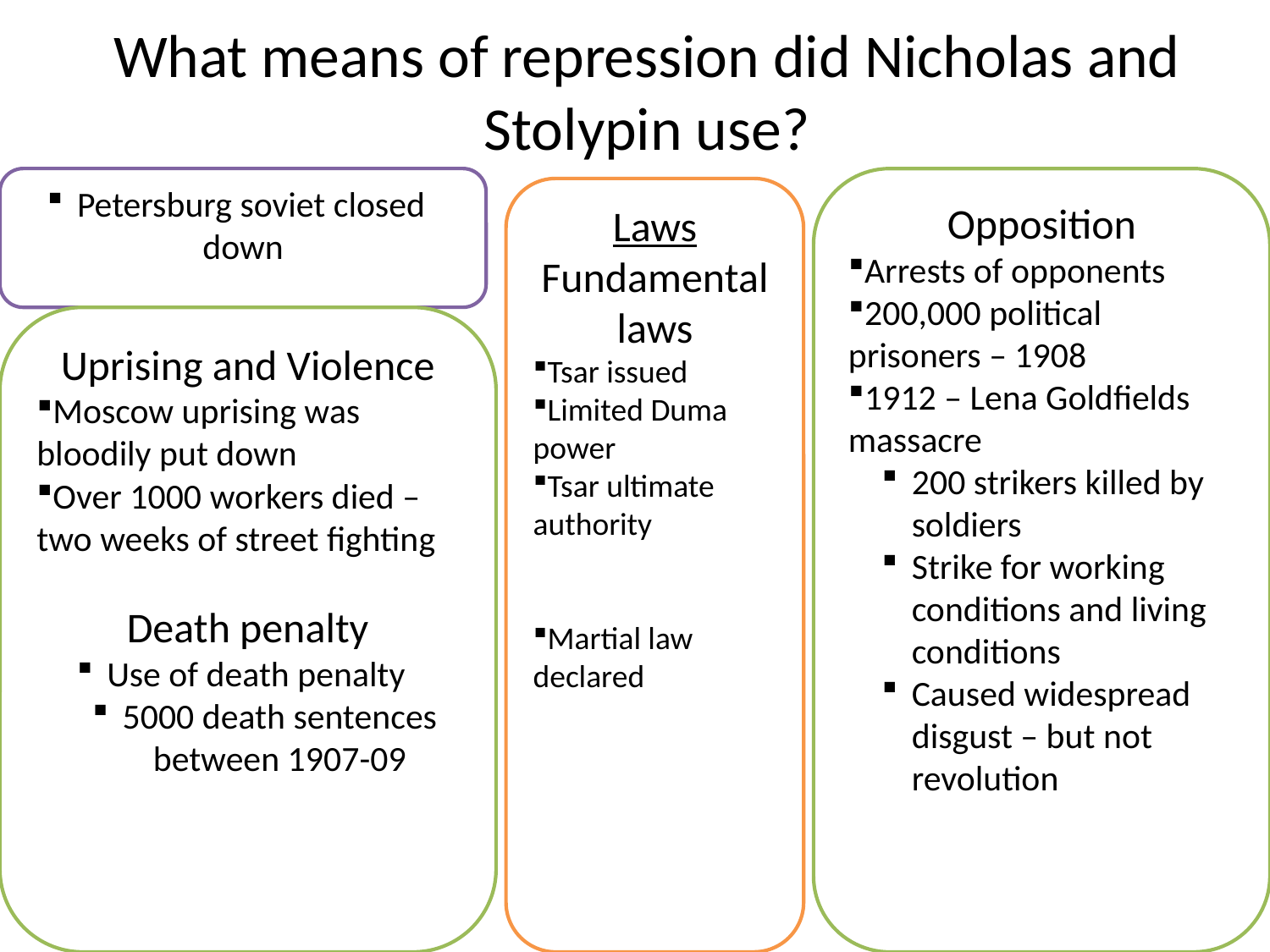

# What means of repression did Nicholas and Stolypin use?
Petersburg soviet closed down
Opposition
Arrests of opponents
200,000 political prisoners – 1908
1912 – Lena Goldfields massacre
200 strikers killed by soldiers
Strike for working conditions and living conditions
Caused widespread disgust – but not revolution

Laws
Fundamental laws
Tsar issued
Limited Duma power
Tsar ultimate authority

Martial law declared

Uprising and Violence
Moscow uprising was bloodily put down
Over 1000 workers died – two weeks of street fighting

Death penalty
Use of death penalty
5000 death sentences between 1907-09